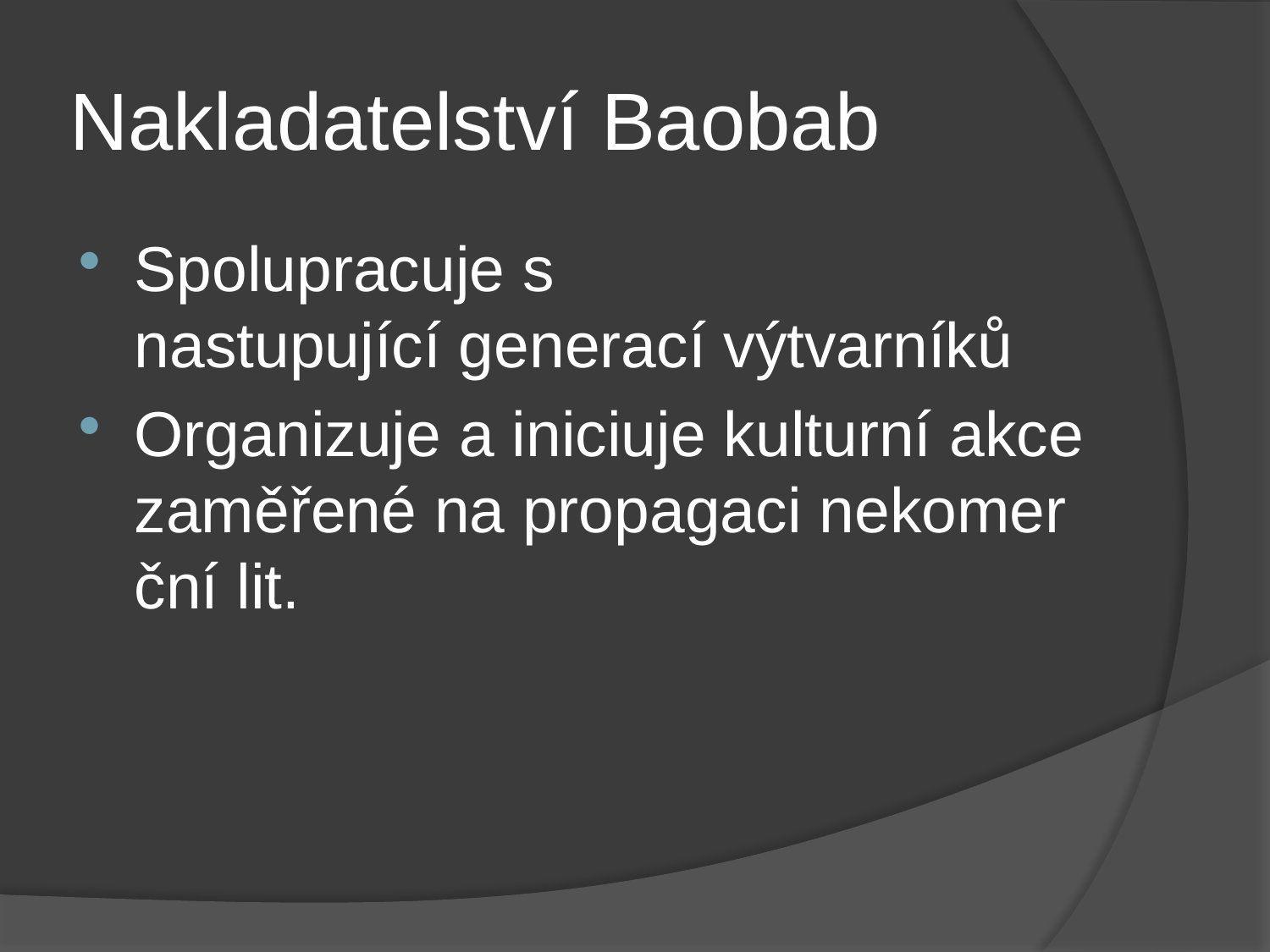

# Nakladatelství Baobab
Spolupracuje s nastupující generací výtvarníků
Organizuje a iniciuje kulturní akce zaměřené na propagaci nekomerční lit.